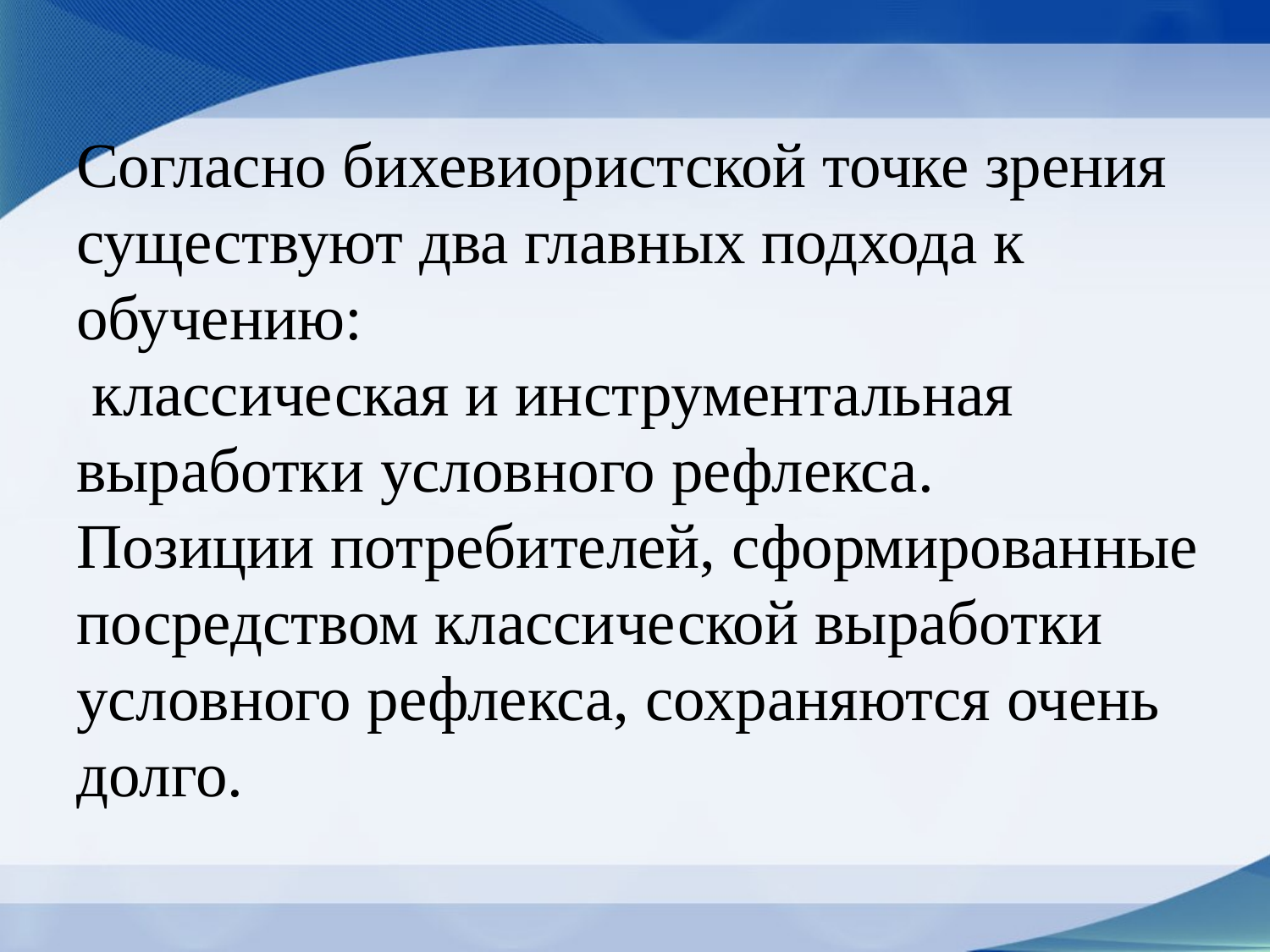

# Согласно бихевиористской точке зрения существуют два главных подхода к обучению: классическая и инструментальная выработки условного рефлекса. Позиции потребителей, сформированные посредством классической выработки условного рефлекса, сохраняются очень долго.